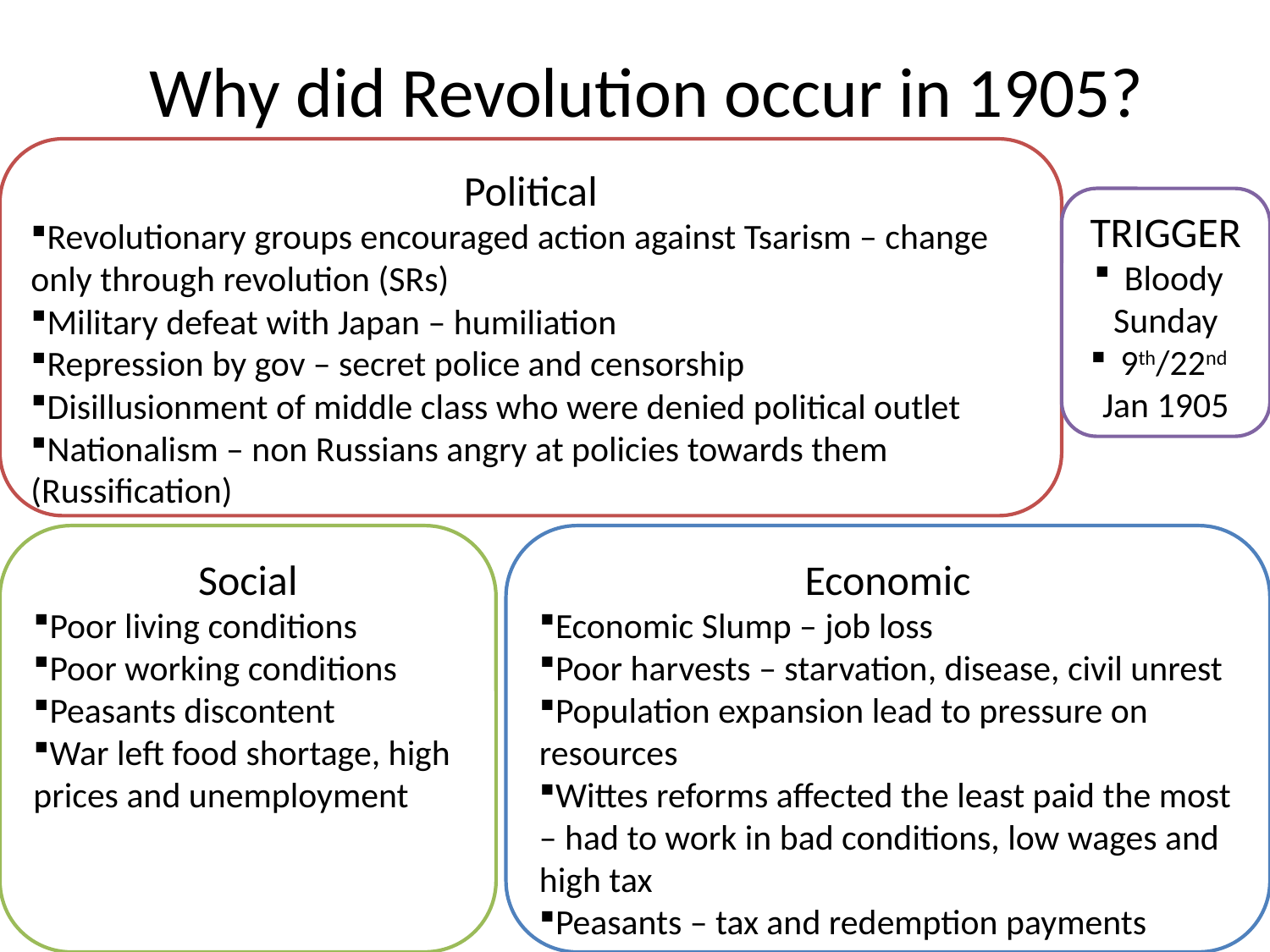

# Why did Revolution occur in 1905?
Political
Revolutionary groups encouraged action against Tsarism – change only through revolution (SRs)
Military defeat with Japan – humiliation
Repression by gov – secret police and censorship
Disillusionment of middle class who were denied political outlet
Nationalism – non Russians angry at policies towards them (Russification)
TRIGGER
Bloody Sunday
9th/22nd Jan 1905
Social
Poor living conditions
Poor working conditions
Peasants discontent
War left food shortage, high prices and unemployment

Economic
Economic Slump – job loss
Poor harvests – starvation, disease, civil unrest
Population expansion lead to pressure on resources
Wittes reforms affected the least paid the most – had to work in bad conditions, low wages and high tax
Peasants – tax and redemption payments